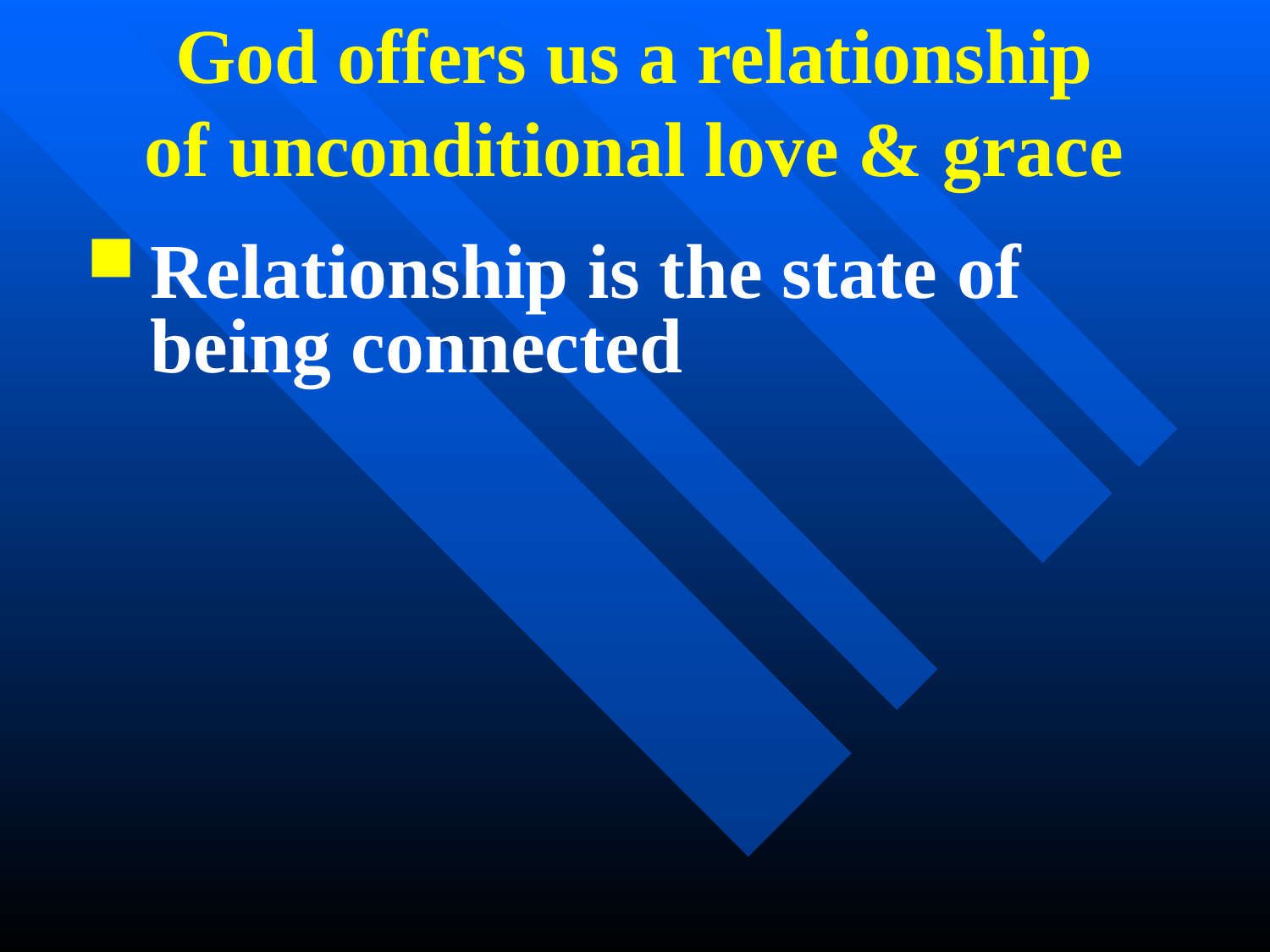

God offers us a relationship
of unconditional love & grace
Relationship is the state of being connected